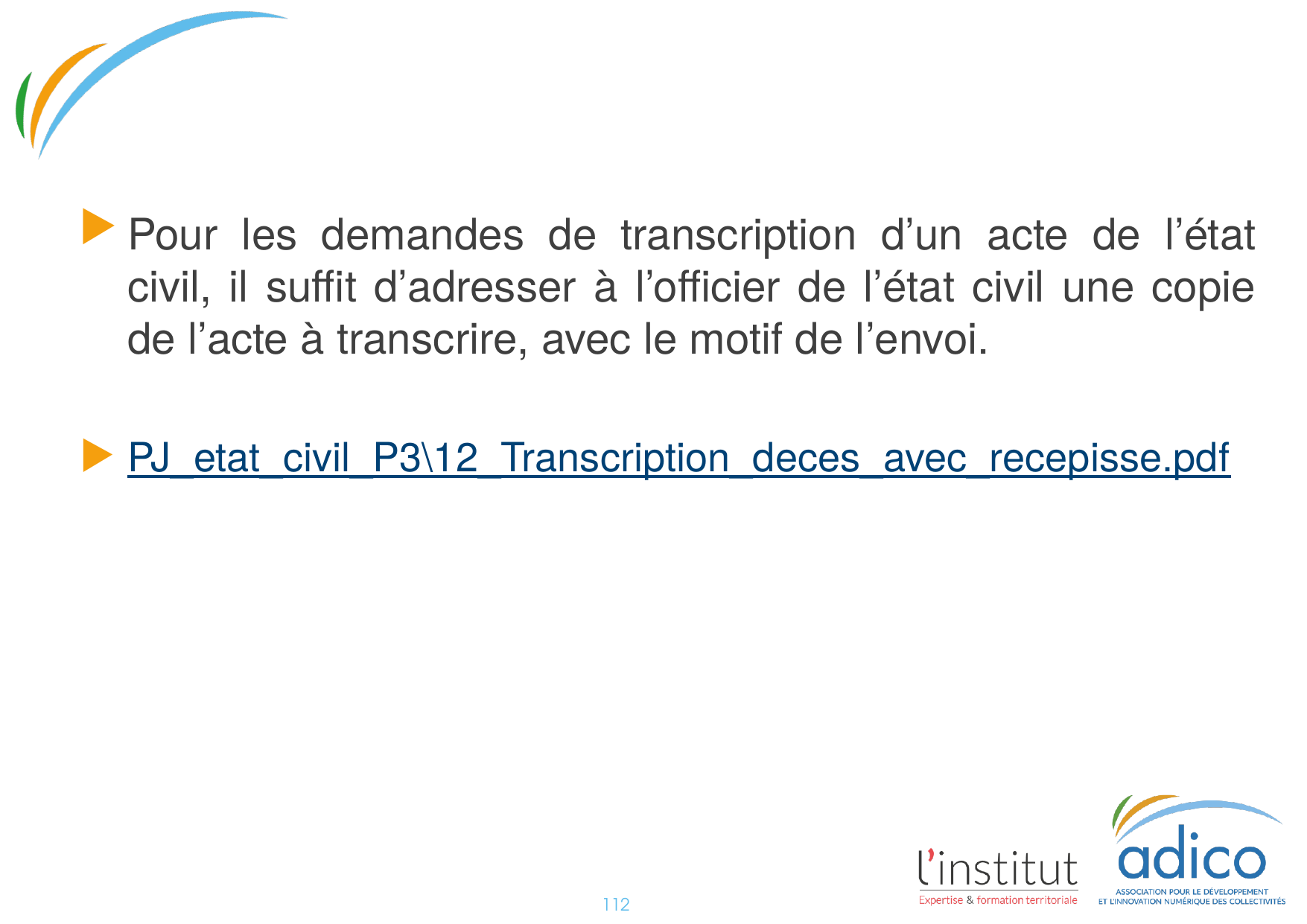

#

Pour les demandes de transcription d’un acte de l’état civil, il suffit d’adresser à l’officier de l’état civil une copie de l’acte à transcrire, avec le motif de l’envoi.

PJ_etat_civil_P3\12_Transcription_deces_avec_recepisse.pdf